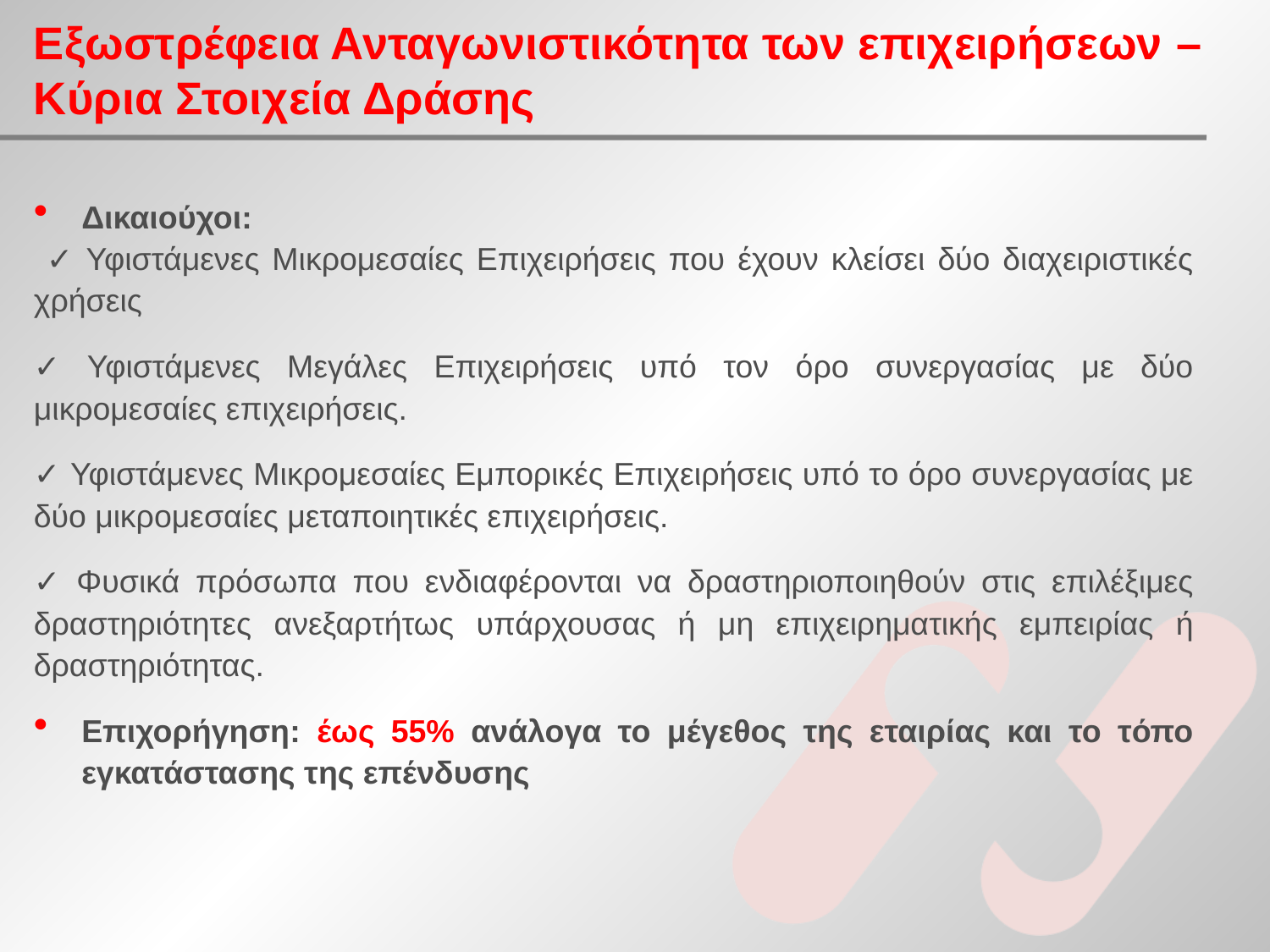

# Εξωστρέφεια Ανταγωνιστικότητα των επιχειρήσεων – Κύρια Στοιχεία Δράσης
Δικαιούχοι:
 ✓ Υφιστάμενες Μικρομεσαίες Επιχειρήσεις που έχουν κλείσει δύο διαχειριστικές χρήσεις
✓ Υφιστάμενες Μεγάλες Επιχειρήσεις υπό τον όρο συνεργασίας με δύο μικρομεσαίες επιχειρήσεις.
✓ Υφιστάμενες Μικρομεσαίες Εμπορικές Επιχειρήσεις υπό το όρο συνεργασίας με δύο μικρομεσαίες μεταποιητικές επιχειρήσεις.
✓ Φυσικά πρόσωπα που ενδιαφέρονται να δραστηριοποιηθούν στις επιλέξιμες δραστηριότητες ανεξαρτήτως υπάρχουσας ή μη επιχειρηματικής εμπειρίας ή δραστηριότητας.
Επιχορήγηση: έως 55% ανάλογα το μέγεθος της εταιρίας και το τόπο εγκατάστασης της επένδυσης